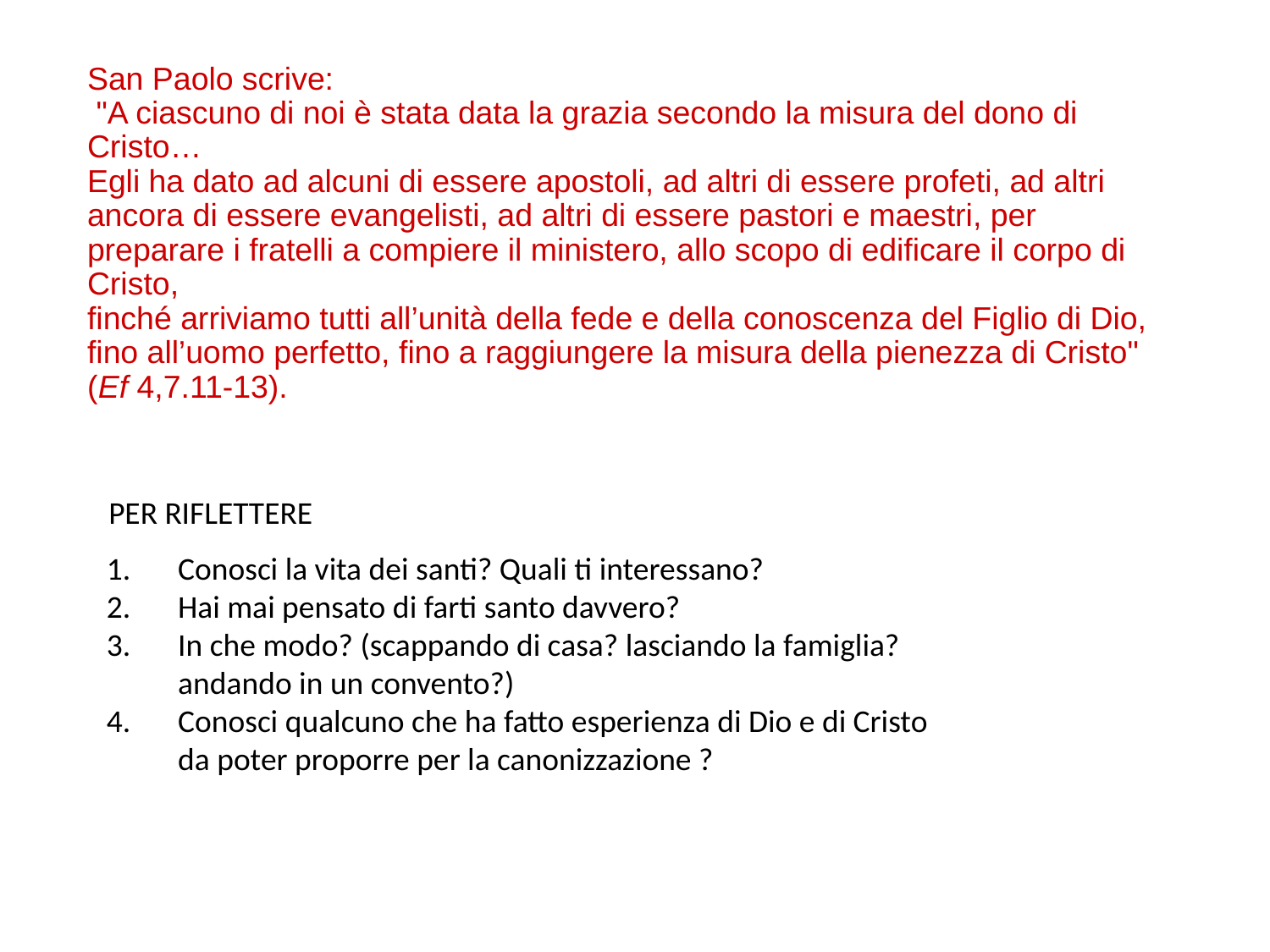

San Paolo scrive:
 "A ciascuno di noi è stata data la grazia secondo la misura del dono di Cristo…
Egli ha dato ad alcuni di essere apostoli, ad altri di essere profeti, ad altri ancora di essere evangelisti, ad altri di essere pastori e maestri, per preparare i fratelli a compiere il ministero, allo scopo di edificare il corpo di Cristo,
finché arriviamo tutti all’unità della fede e della conoscenza del Figlio di Dio, fino all’uomo perfetto, fino a raggiungere la misura della pienezza di Cristo" (Ef 4,7.11-13).
PER RIFLETTERE
Conosci la vita dei santi? Quali ti interessano?
Hai mai pensato di farti santo davvero?
In che modo? (scappando di casa? lasciando la famiglia? andando in un convento?)
Conosci qualcuno che ha fatto esperienza di Dio e di Cristo da poter proporre per la canonizzazione ?